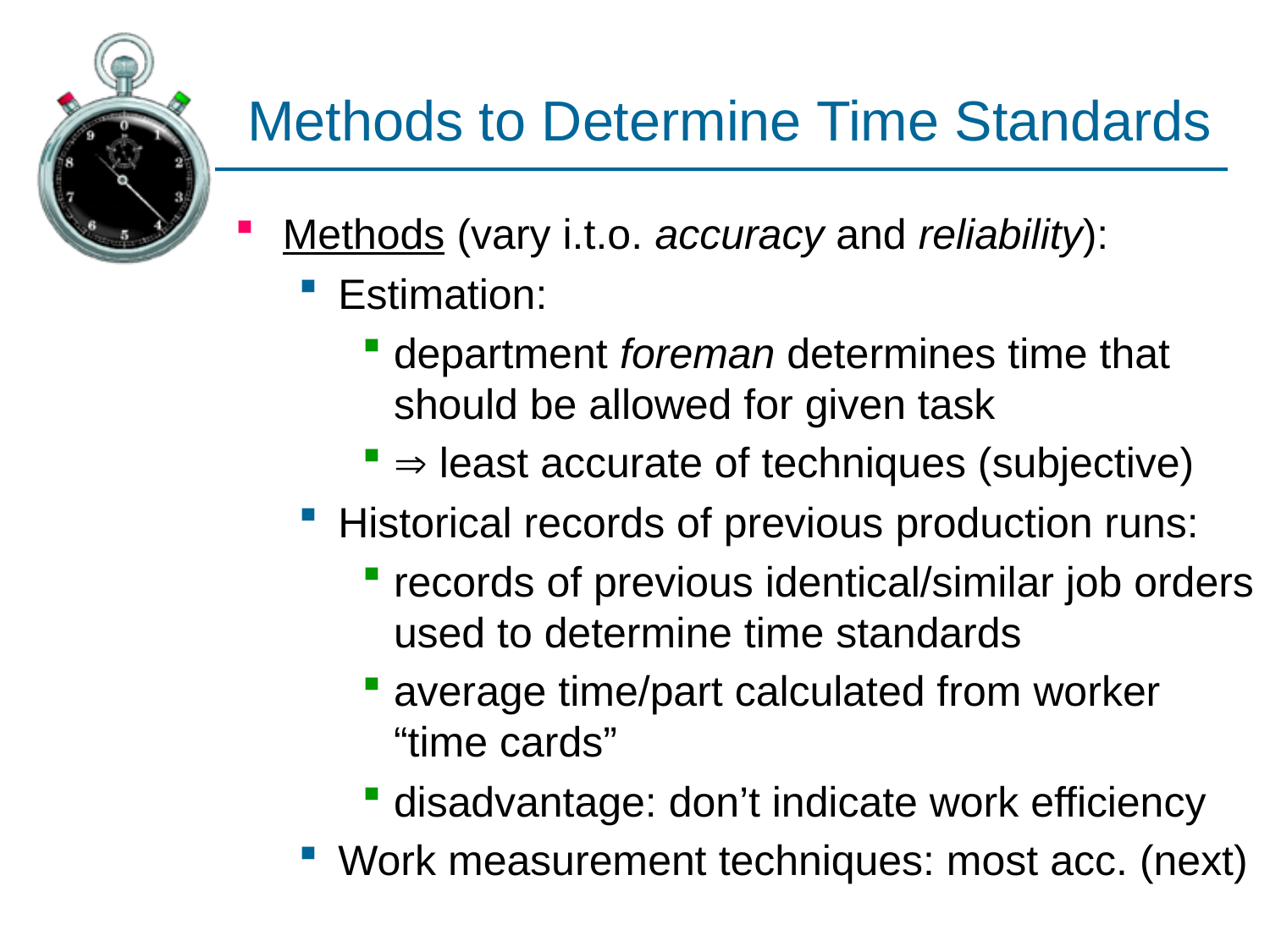

# Methods to Determine Time Standards
Methods (vary i.t.o. accuracy and reliability):
Estimation:
department foreman determines time that should be allowed for given task
⇒ least accurate of techniques (subjective)
Historical records of previous production runs:
records of previous identical/similar job orders used to determine time standards
average time/part calculated from worker “time cards”
disadvantage: don’t indicate work efficiency
Work measurement techniques: most acc. (next)